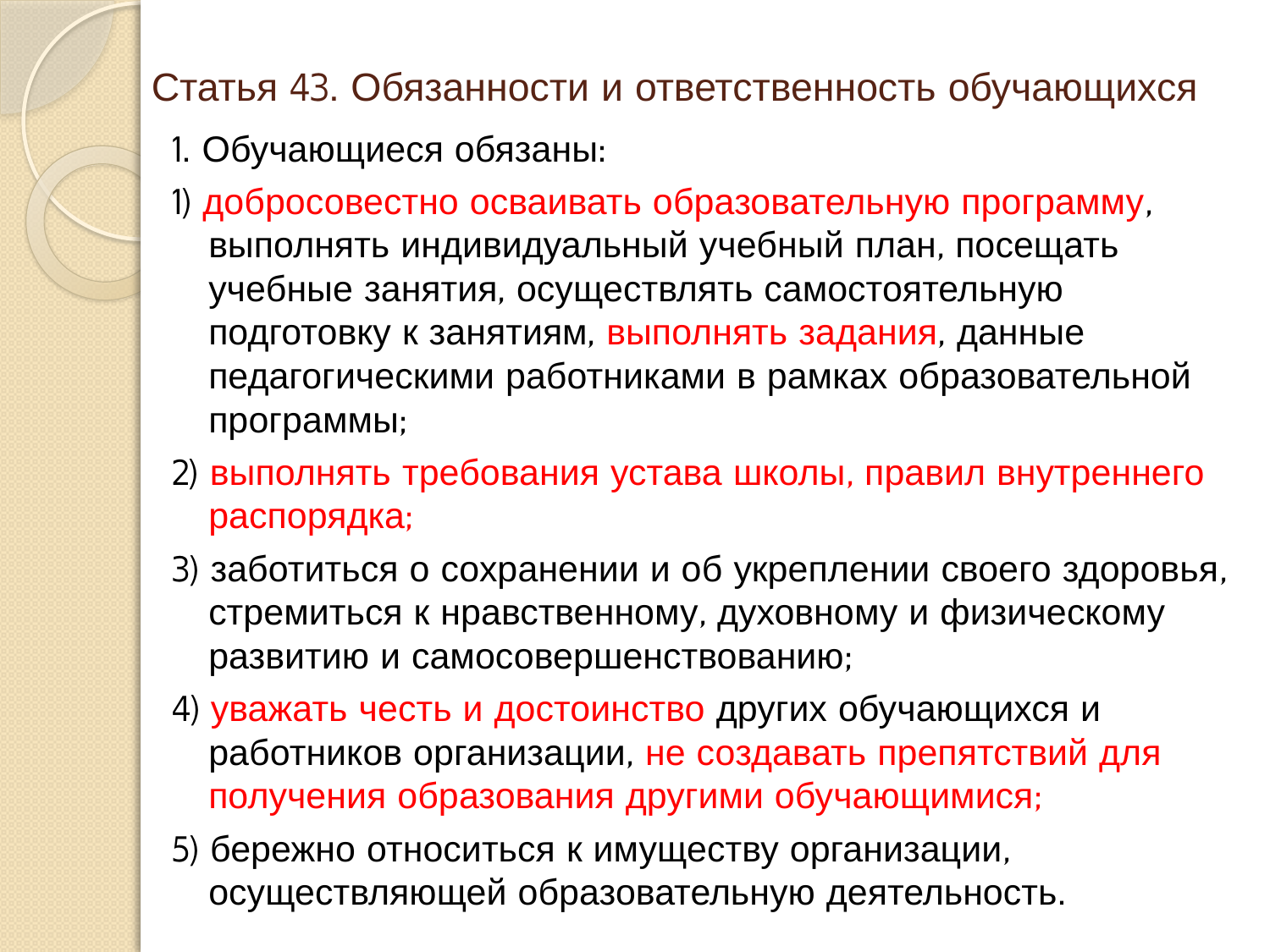

# Статья 43. Обязанности и ответственность обучающихся
1. Обучающиеся обязаны:
1) добросовестно осваивать образовательную программу, выполнять индивидуальный учебный план, посещать учебные занятия, осуществлять самостоятельную подготовку к занятиям, выполнять задания, данные педагогическими работниками в рамках образовательной программы;
2) выполнять требования устава школы, правил внутреннего распорядка;
3) заботиться о сохранении и об укреплении своего здоровья, стремиться к нравственному, духовному и физическому развитию и самосовершенствованию;
4) уважать честь и достоинство других обучающихся и работников организации, не создавать препятствий для получения образования другими обучающимися;
5) бережно относиться к имуществу организации, осуществляющей образовательную деятельность.